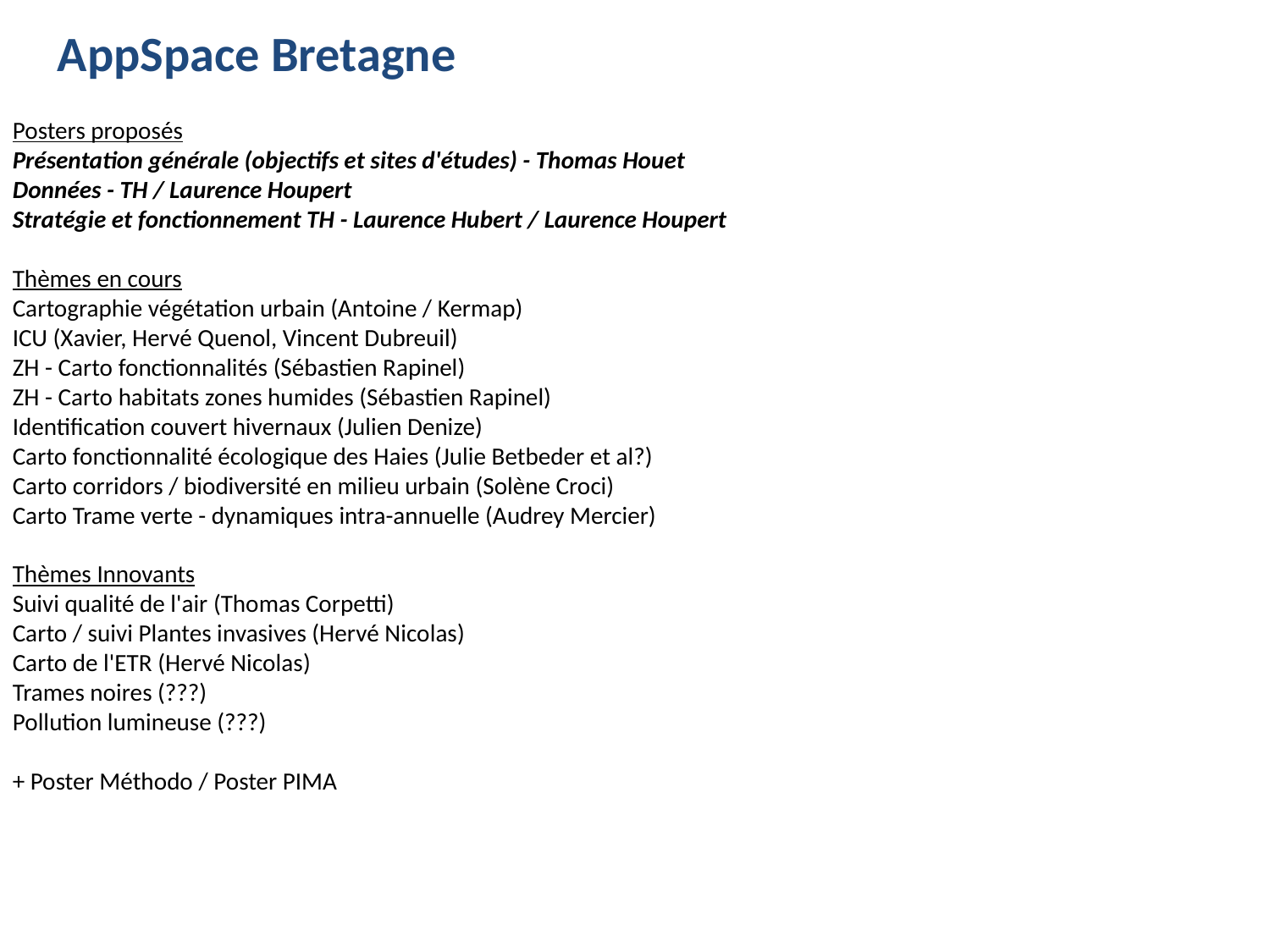

AppSpace Bretagne
Posters proposés
Présentation générale (objectifs et sites d'études) - Thomas Houet 
Données - TH / Laurence Houpert
Stratégie et fonctionnement TH - Laurence Hubert / Laurence Houpert
Thèmes en cours
Cartographie végétation urbain (Antoine / Kermap)
ICU (Xavier, Hervé Quenol, Vincent Dubreuil)
ZH - Carto fonctionnalités (Sébastien Rapinel)
ZH - Carto habitats zones humides (Sébastien Rapinel)
Identification couvert hivernaux (Julien Denize)
Carto fonctionnalité écologique des Haies (Julie Betbeder et al?)
Carto corridors / biodiversité en milieu urbain (Solène Croci)
Carto Trame verte - dynamiques intra-annuelle (Audrey Mercier)
Thèmes Innovants
Suivi qualité de l'air (Thomas Corpetti)
Carto / suivi Plantes invasives (Hervé Nicolas)
Carto de l'ETR (Hervé Nicolas)
Trames noires (???)
Pollution lumineuse (???)

+ Poster Méthodo / Poster PIMA